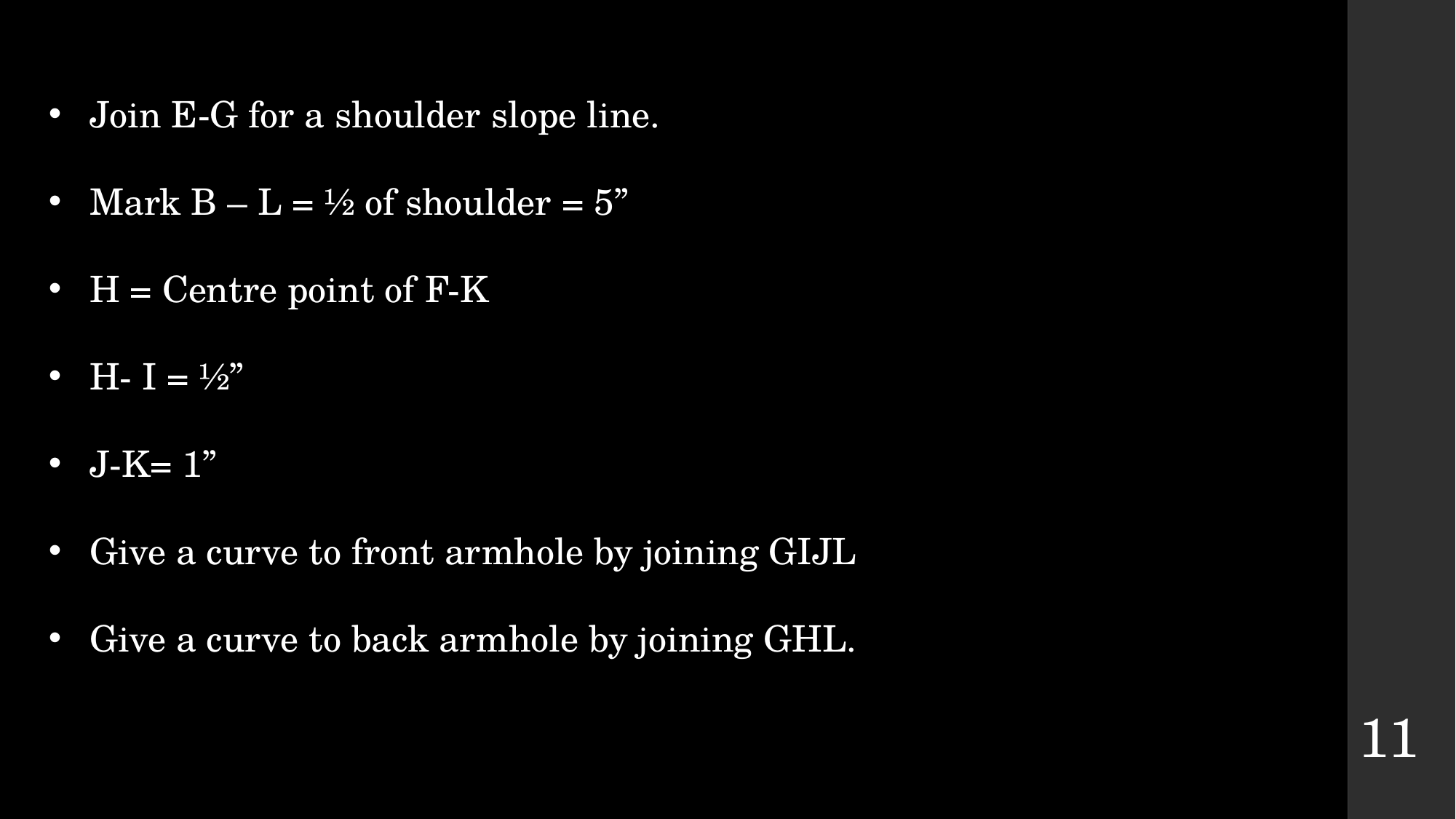

Join E-G for a shoulder slope line.

Mark B – L = ½ of shoulder = 5”

H = Centre point of F-K

H- I = ½”

J-K= 1”

Give a curve to front armhole by joining GIJL

Give a curve to back armhole by joining GHL.
11